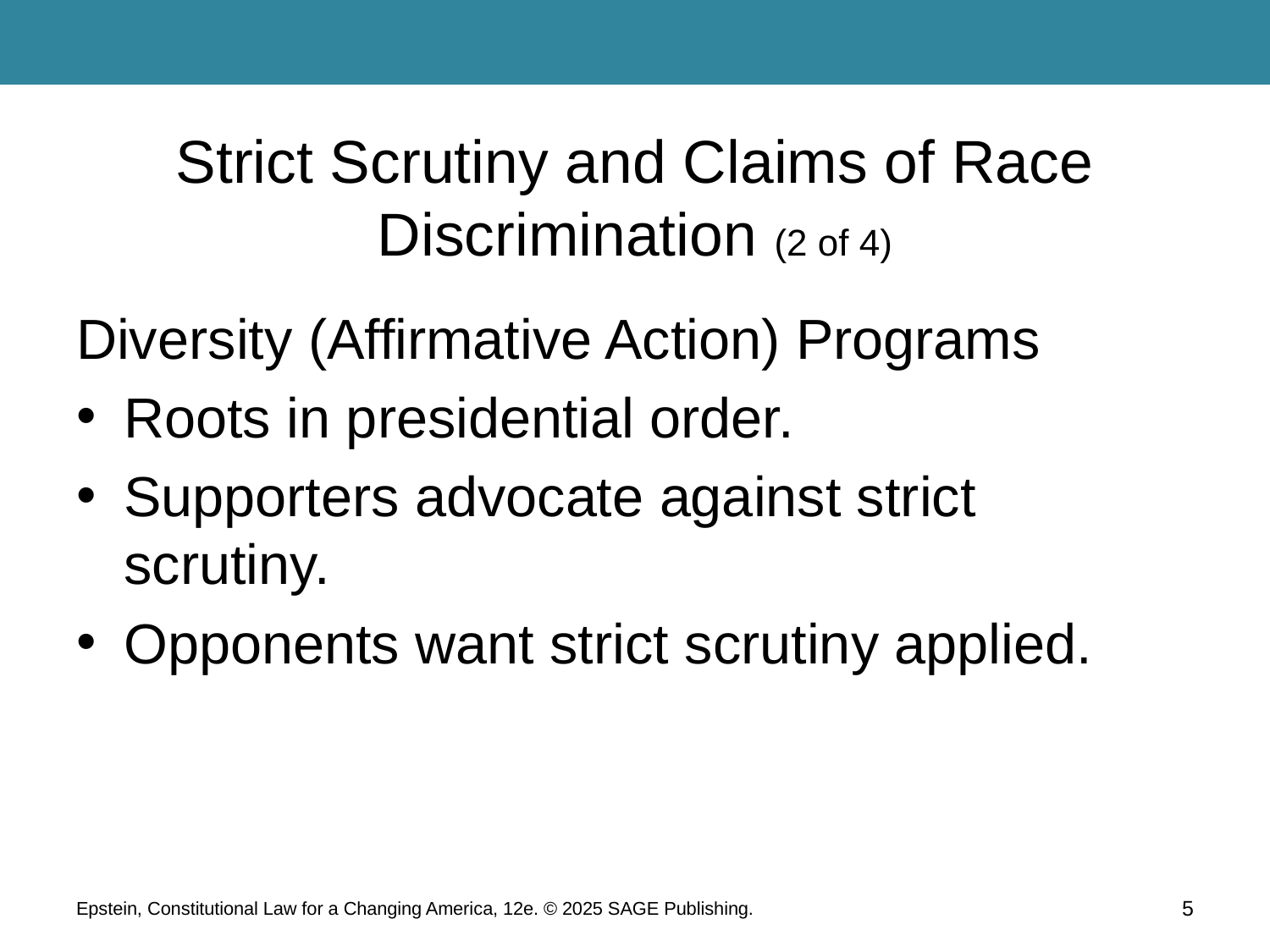

# Strict Scrutiny and Claims of Race Discrimination (2 of 4)
Diversity (Affirmative Action) Programs
Roots in presidential order.
Supporters advocate against strict scrutiny.
Opponents want strict scrutiny applied.
Epstein, Constitutional Law for a Changing America, 12e. © 2025 SAGE Publishing.
5